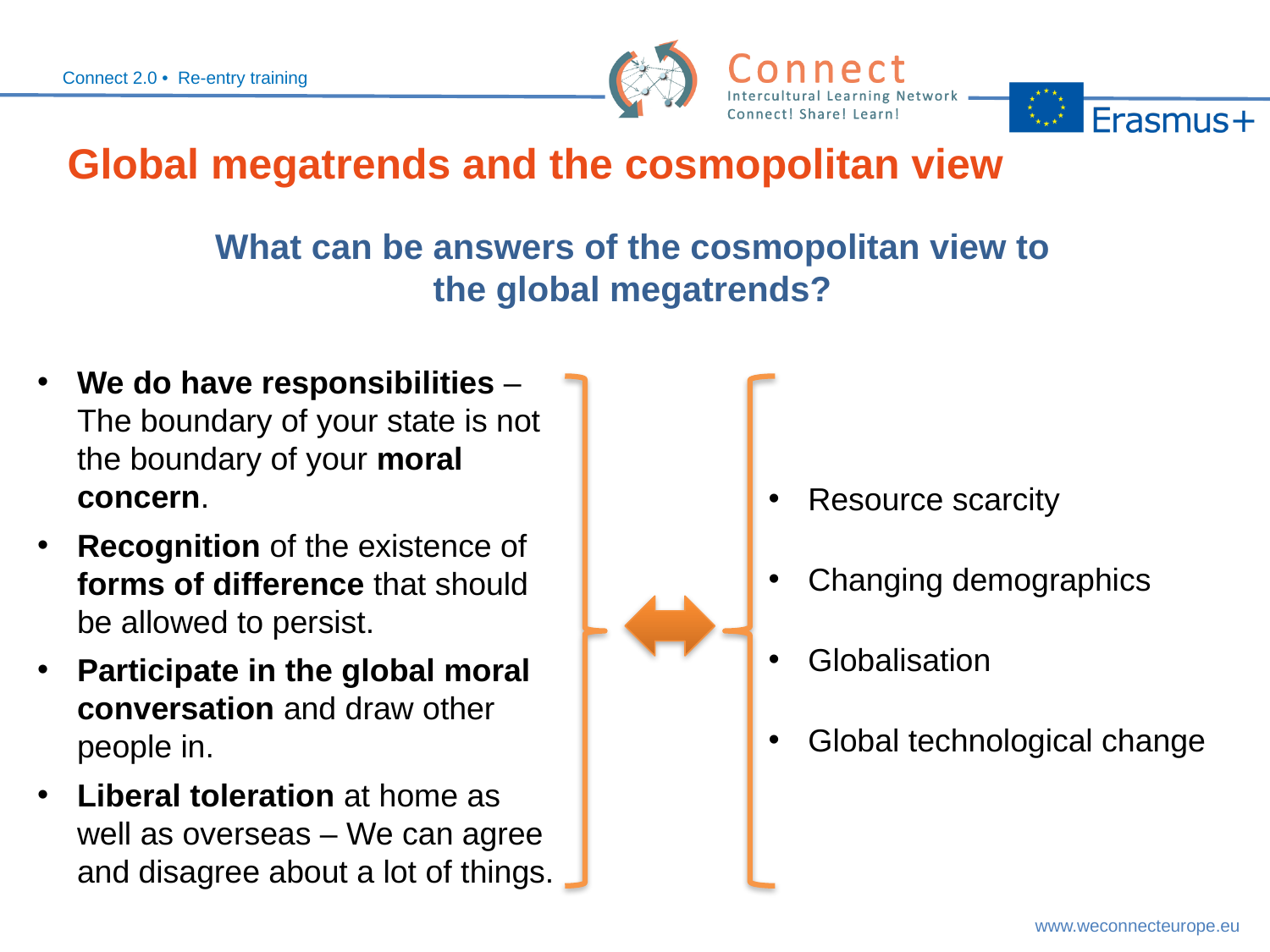

Global megatrends and the cosmopolitan view
What can be answers of the cosmopolitan view to the global megatrends?
We do have responsibilities – The boundary of your state is not the boundary of your moral concern.
Recognition of the existence of forms of difference that should be allowed to persist.
Participate in the global moral conversation and draw other people in.
Liberal toleration at home as well as overseas – We can agree and disagree about a lot of things.

Resource scarcity
Changing demographics
Globalisation
Global technological change